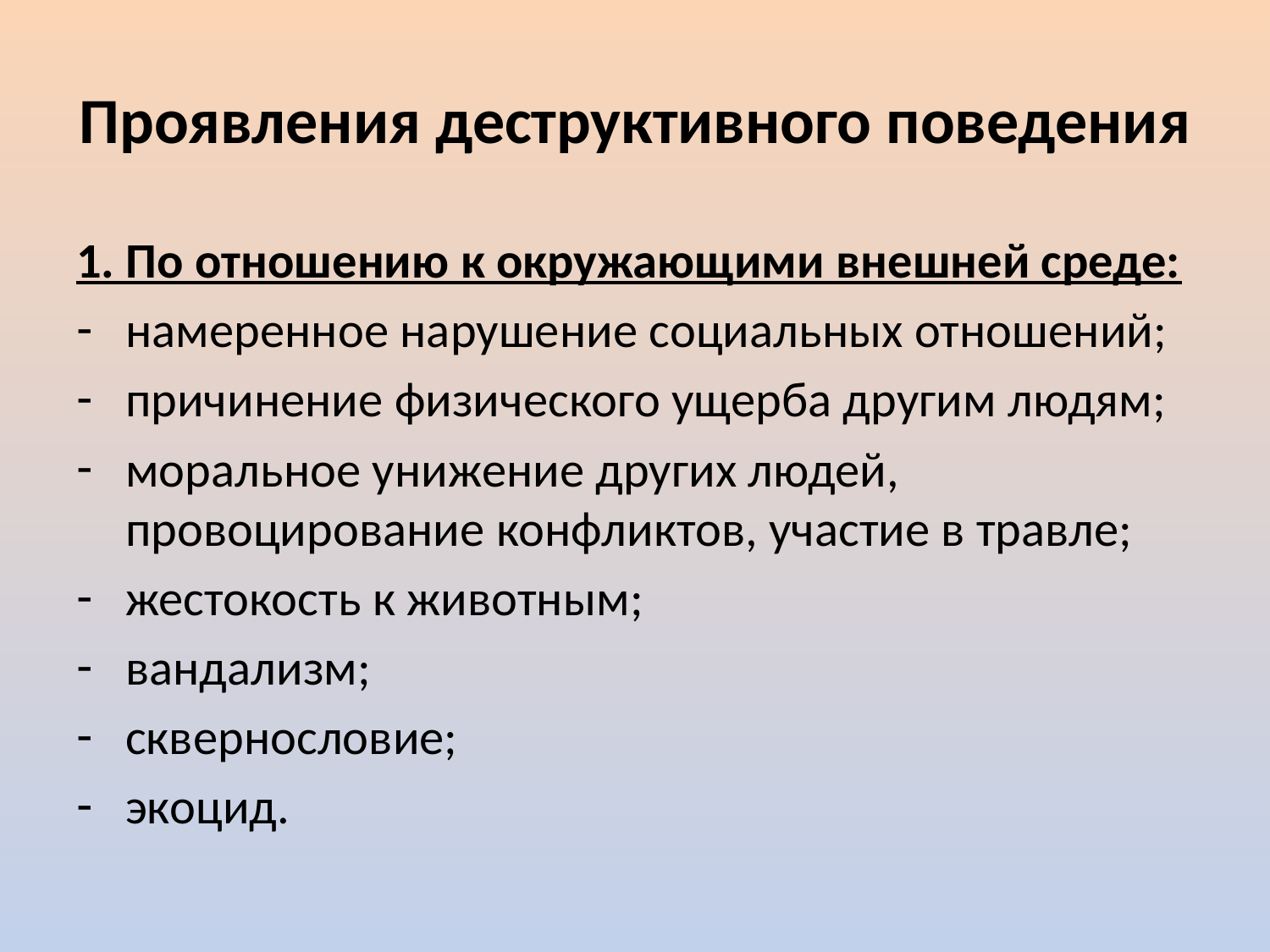

# Проявления деструктивного поведения
1. По отношению к окружающими внешней среде:
намеренное нарушение социальных отношений;
причинение физического ущерба другим людям;
моральное унижение других людей, провоцирование конфликтов, участие в травле;
жестокость к животным;
вандализм;
сквернословие;
экоцид.